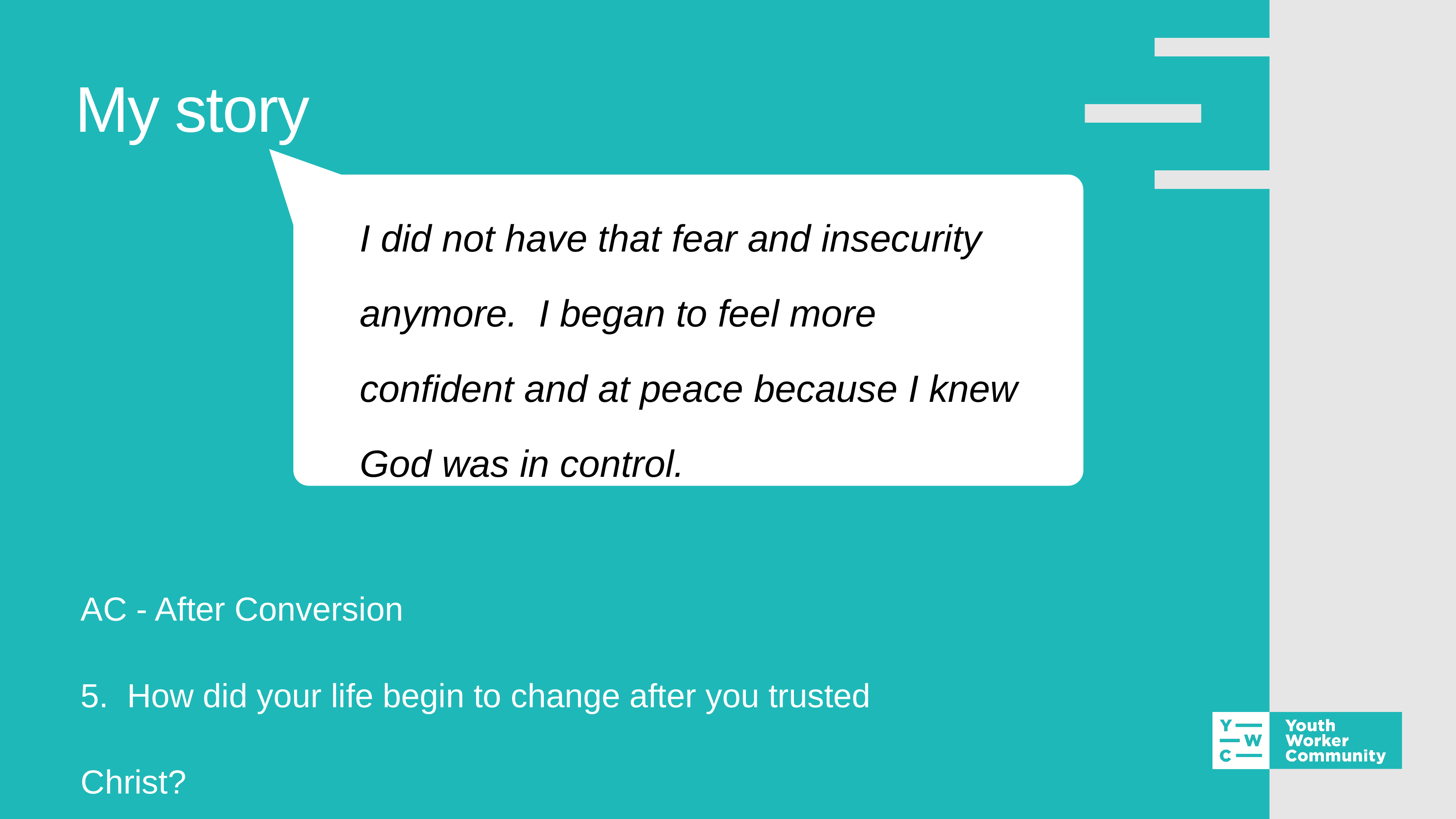

# My story

I did not have that fear and insecurity anymore.  I began to feel more confident and at peace because I knew God was in control.
AC - After Conversion
5.  How did your life begin to change after you trusted Christ?